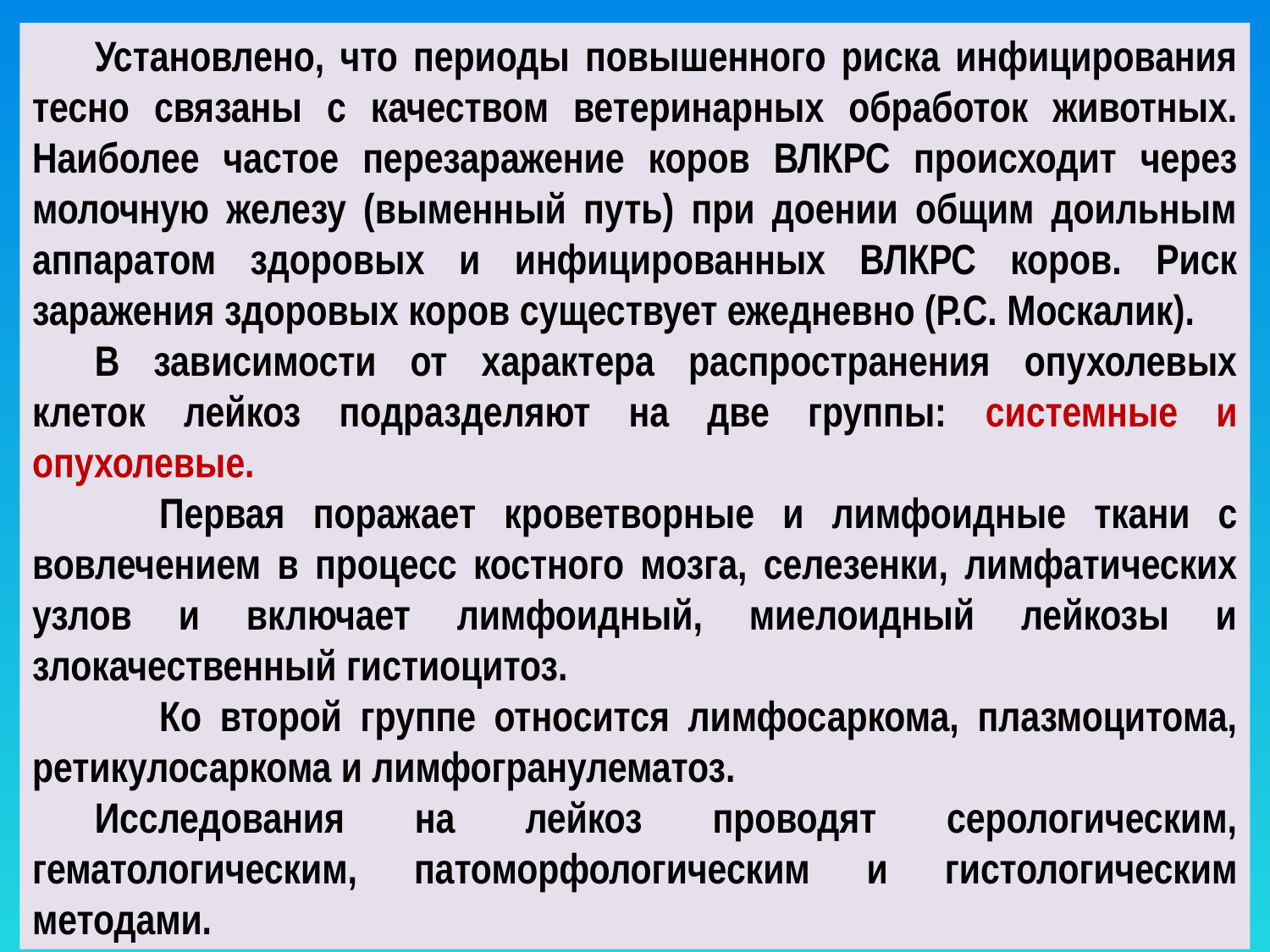

Установлено, что периоды повышенного риска инфицирования тесно связаны с качеством ветеринарных обработок животных. Наиболее частое перезаражение коров ВЛКРС происходит через молочную железу (выменный путь) при доении общим доильным аппаратом здоровых и инфицированных ВЛКРС коров. Риск заражения здоровых коров существует ежедневно (Р.С. Москалик).
В зависимости от характера распространения опухолевых клеток лейкоз подразделяют на две группы: системные и опухолевые.
	Первая поражает кроветворные и лимфоидные ткани с вовлечением в процесс костного мозга, селезенки, лимфатических узлов и включает лимфоидный, миелоидный лейкозы и злокачественный гистиоцитоз.
	Ко второй группе относится лимфосаркома, плазмоцитома, ретикулосаркома и лимфогранулематоз.
Исследования на лейкоз проводят серологическим, гематологическим, патоморфологическим и гистологическим методами.